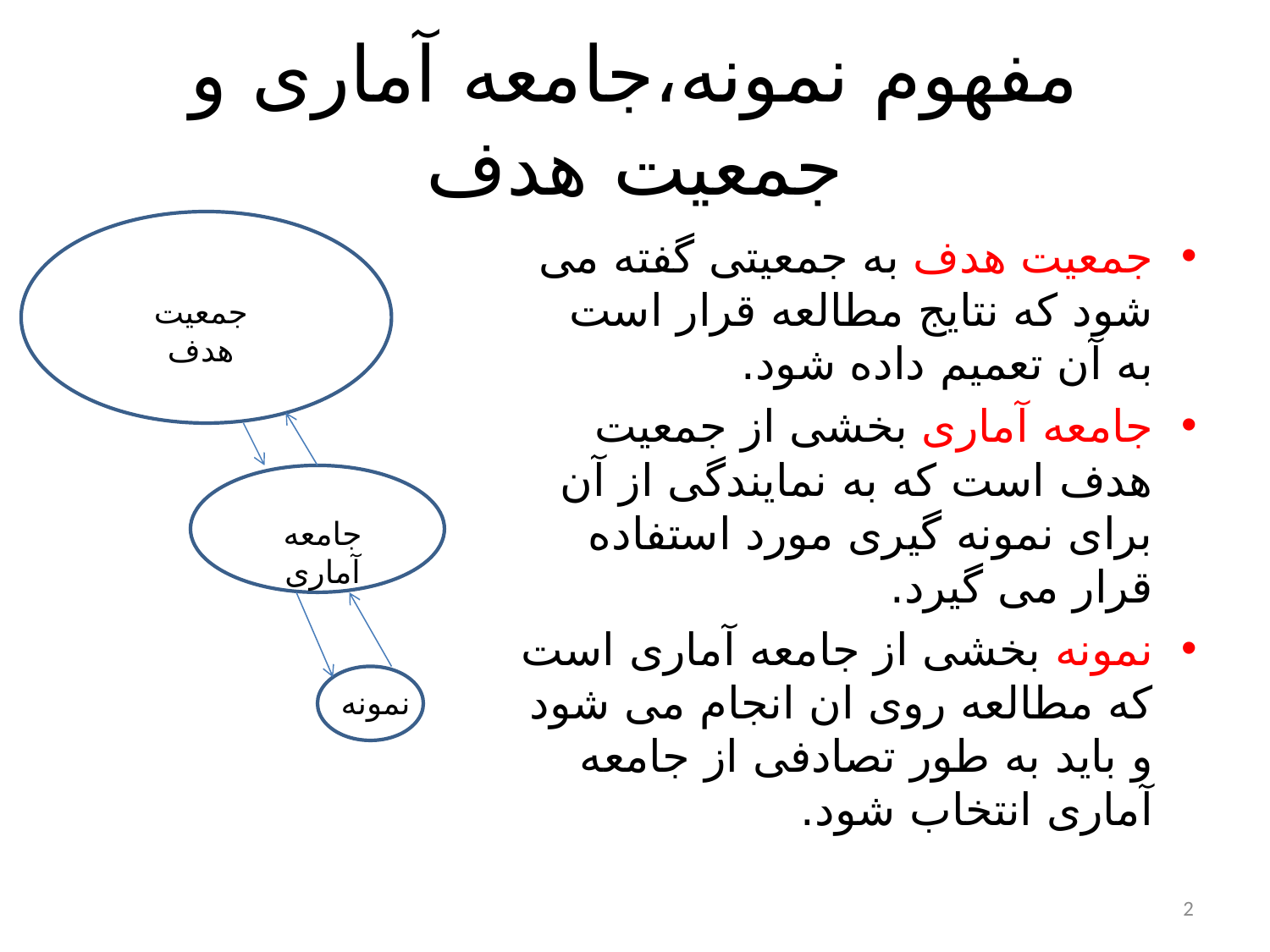

# مفهوم نمونه،جامعه آماری و جمعیت هدف

جمعیت هدف به جمعیتی گفته می شود که نتایج مطالعه قرار است به آن تعمیم داده شود.
جامعه آماری بخشی از جمعیت هدف است که به نمایندگی از آن برای نمونه گیری مورد استفاده قرار می گیرد.
نمونه بخشی از جامعه آماری است که مطالعه روی ان انجام می شود و باید به طور تصادفی از جامعه آماری انتخاب شود.
جمعیت هدف

جامعه آماری

نمونه
2